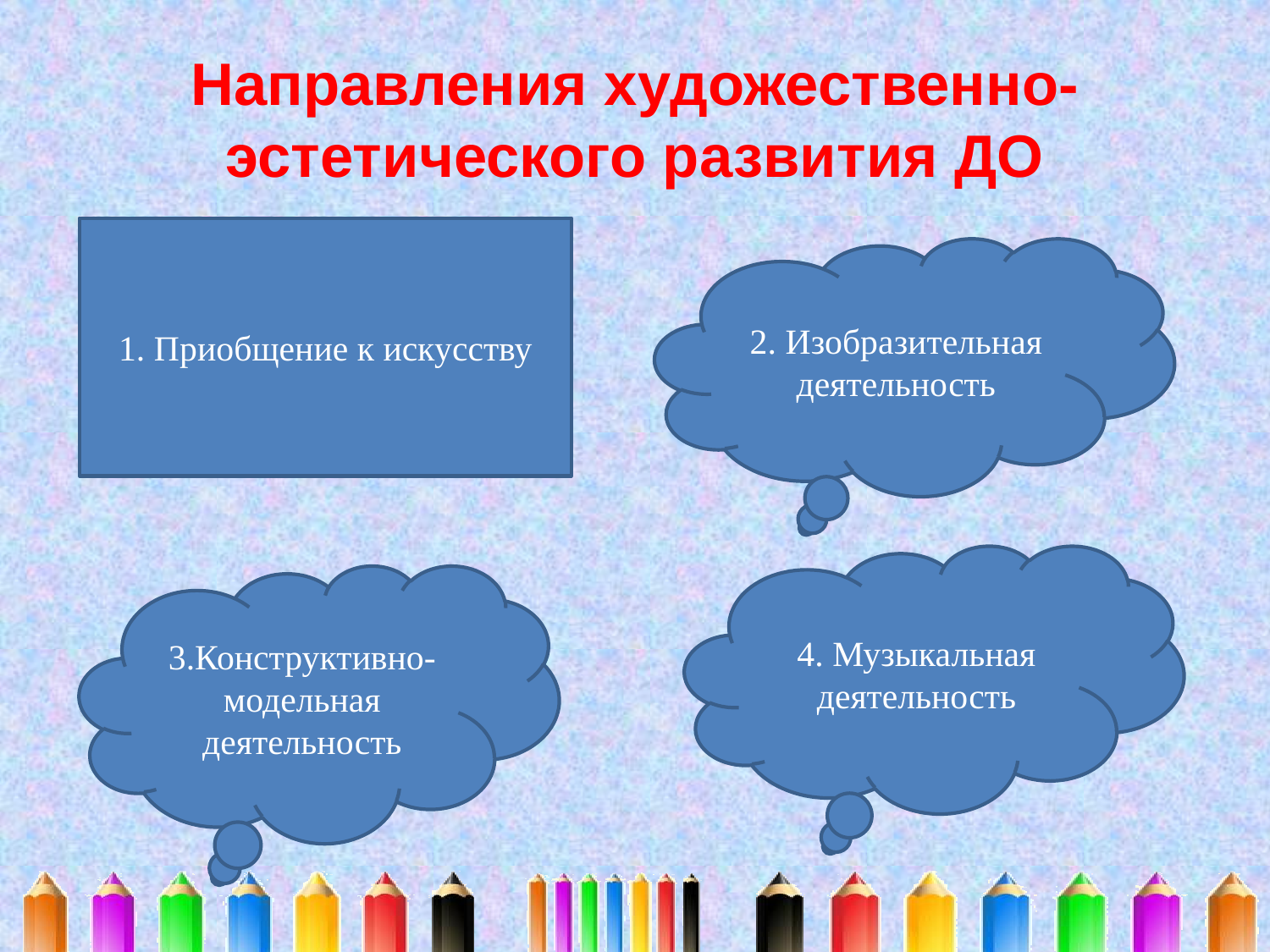

# Направления художественно- эстетического развития ДО
1. Приобщение к искусству
2. Изобразительная деятельность
4. Музыкальная деятельность
3.Конструктивно-модельная деятельность